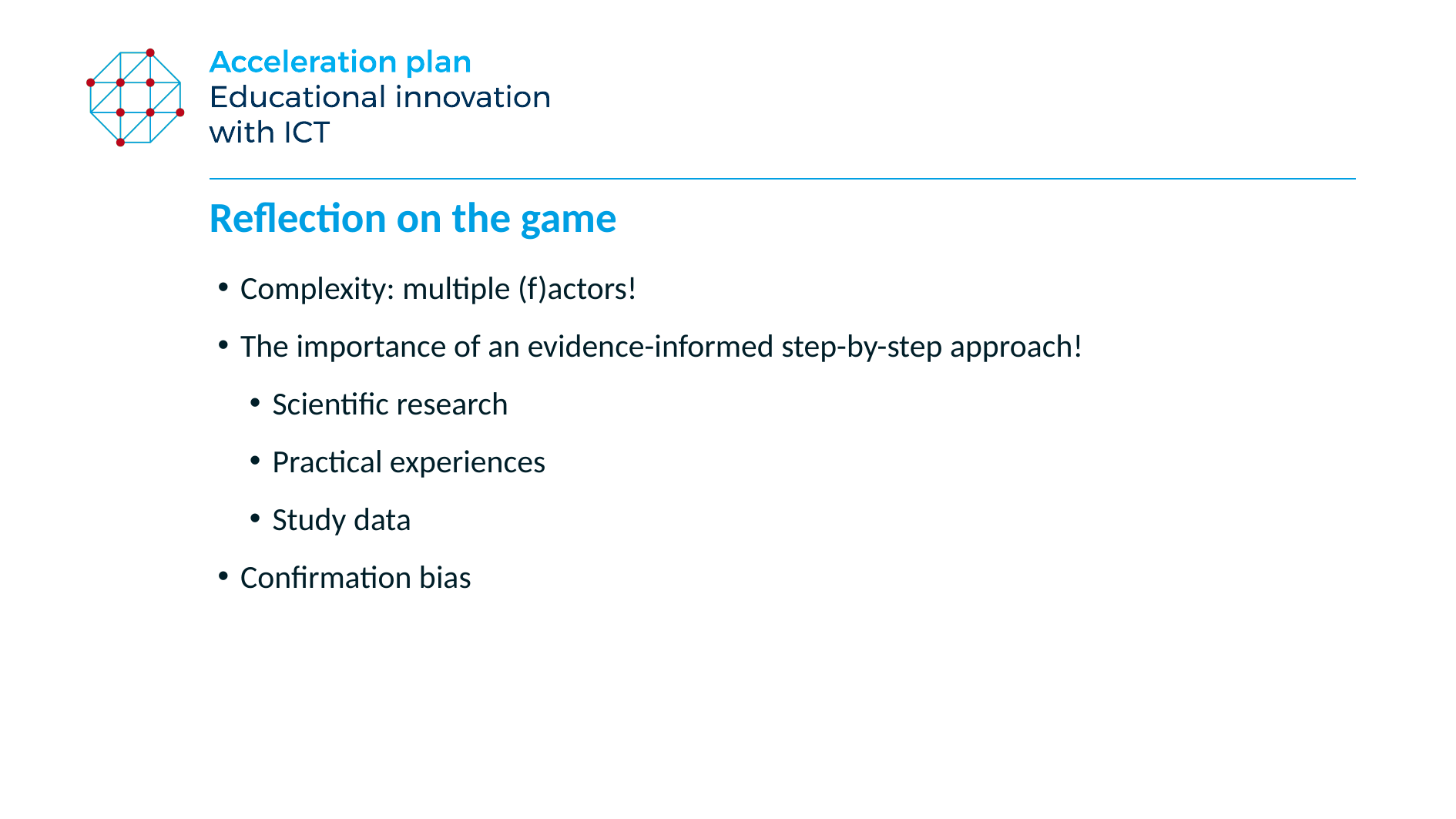

# Reflection on the game
Complexity: multiple (f)actors!
The importance of an evidence-informed step-by-step approach!
Scientific research
Practical experiences
Study data
Confirmation bias